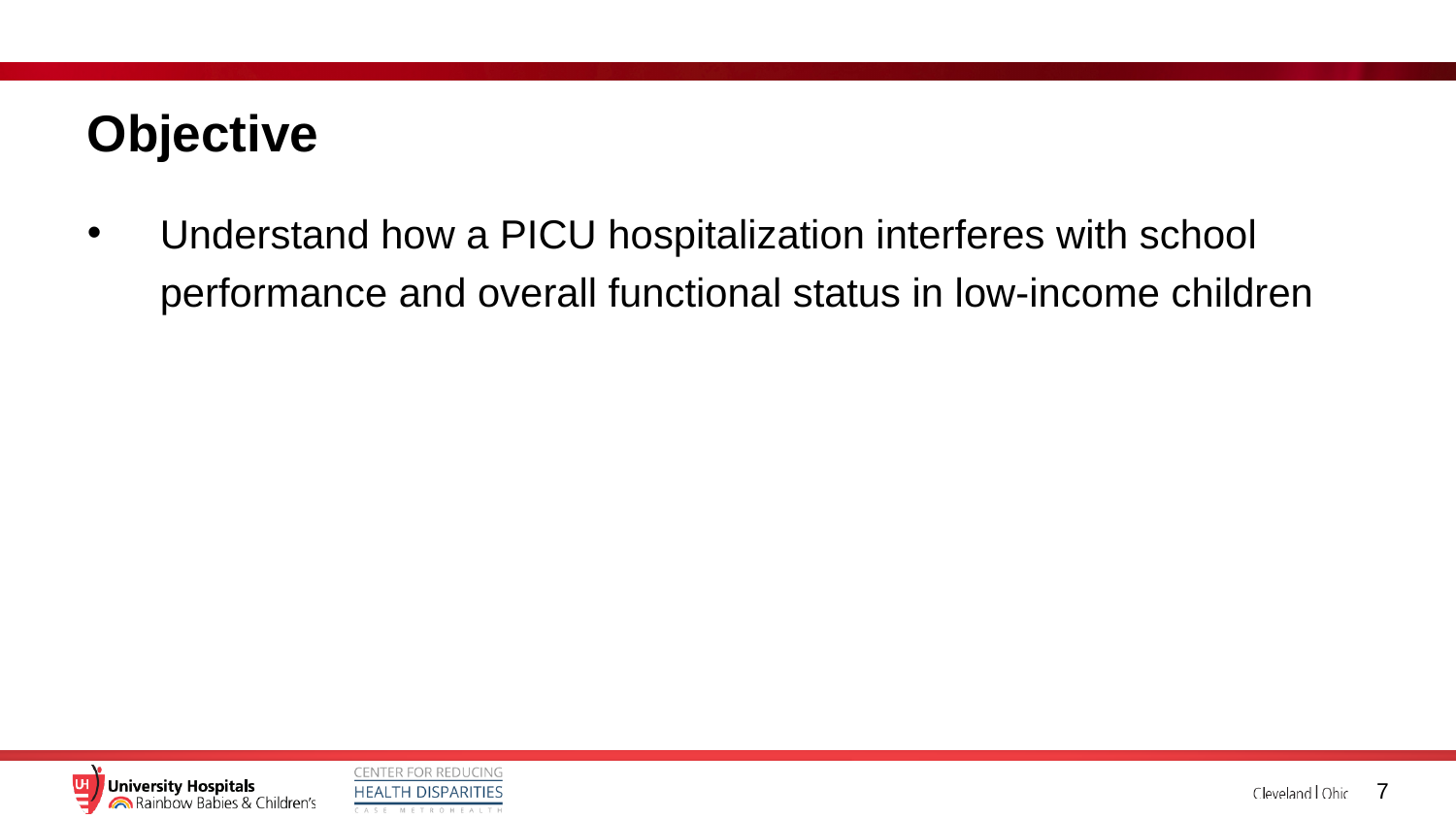

# Objective
Understand how a PICU hospitalization interferes with school performance and overall functional status in low-income children
7